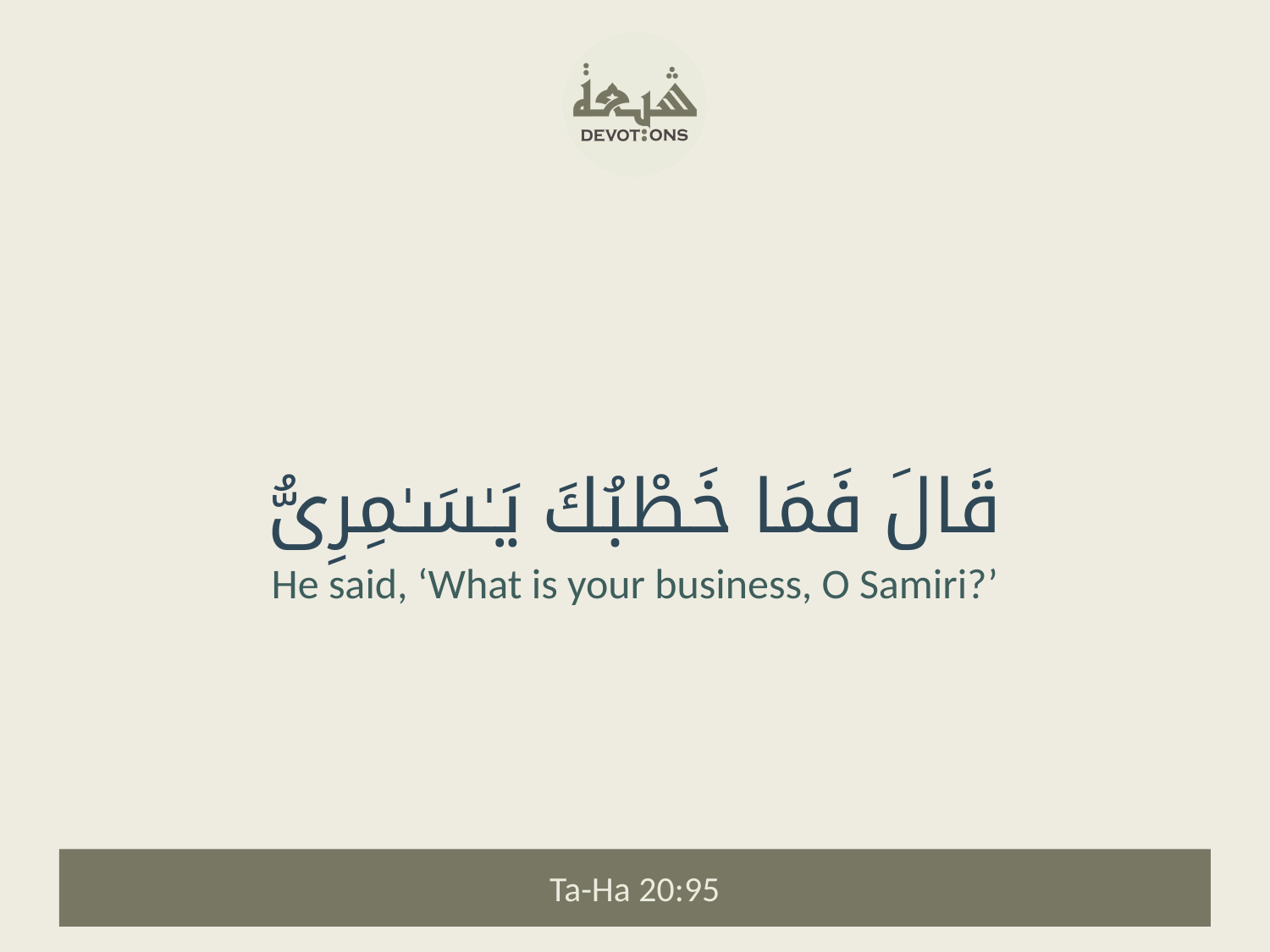

قَالَ فَمَا خَطْبُكَ يَـٰسَـٰمِرِىُّ
He said, ‘What is your business, O Samiri?’
Ta-Ha 20:95